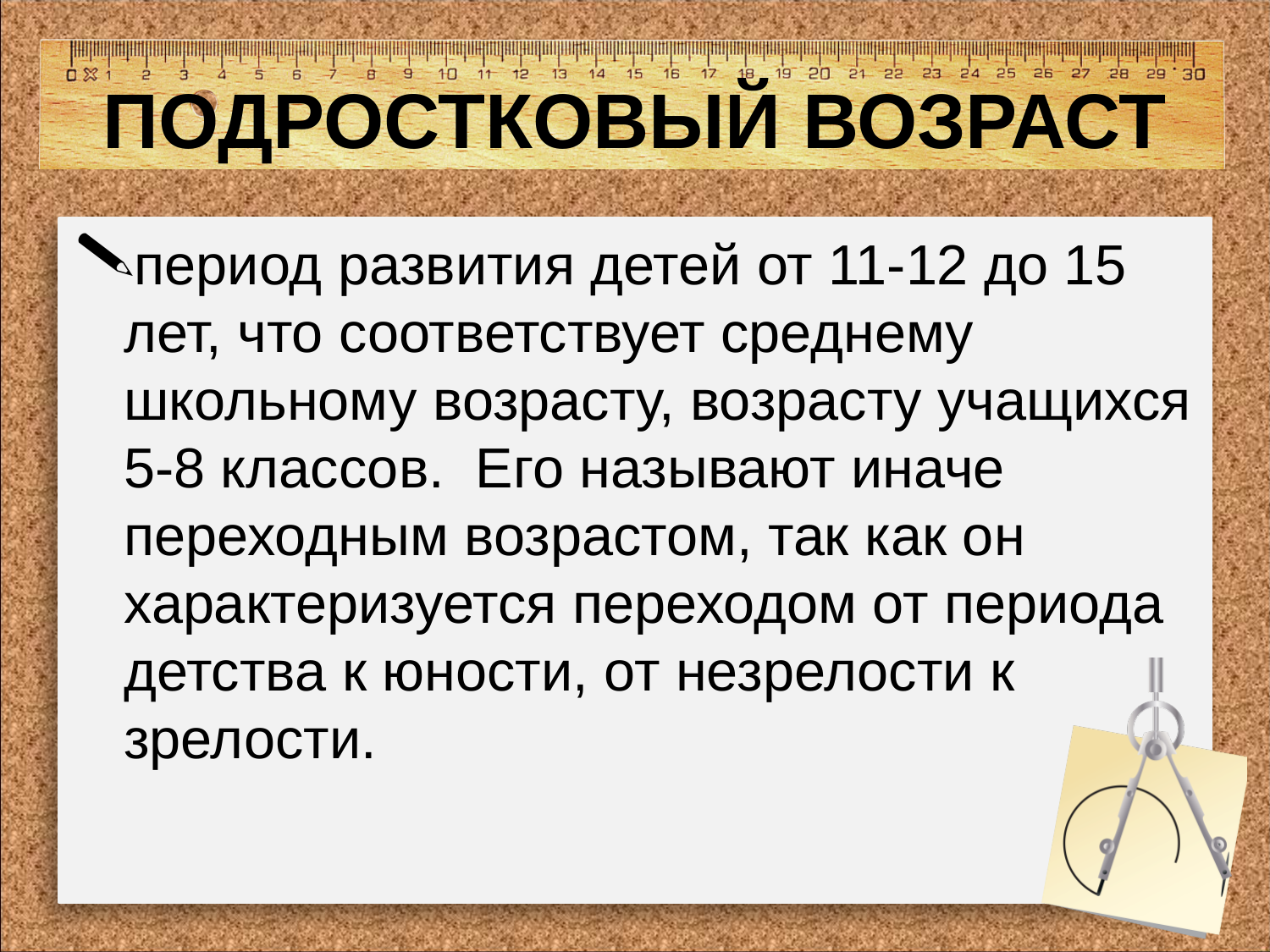

# ПОДРОСТКОВЫЙ ВОЗРАСТ
период развития детей от 11-12 до 15 лет, что соответствует среднему школьному возрасту, возрасту учащихся 5-8 классов.  Его называют иначе переходным возрастом, так как он характеризуется переходом от периода детства к юности, от незрелости к зрелости.